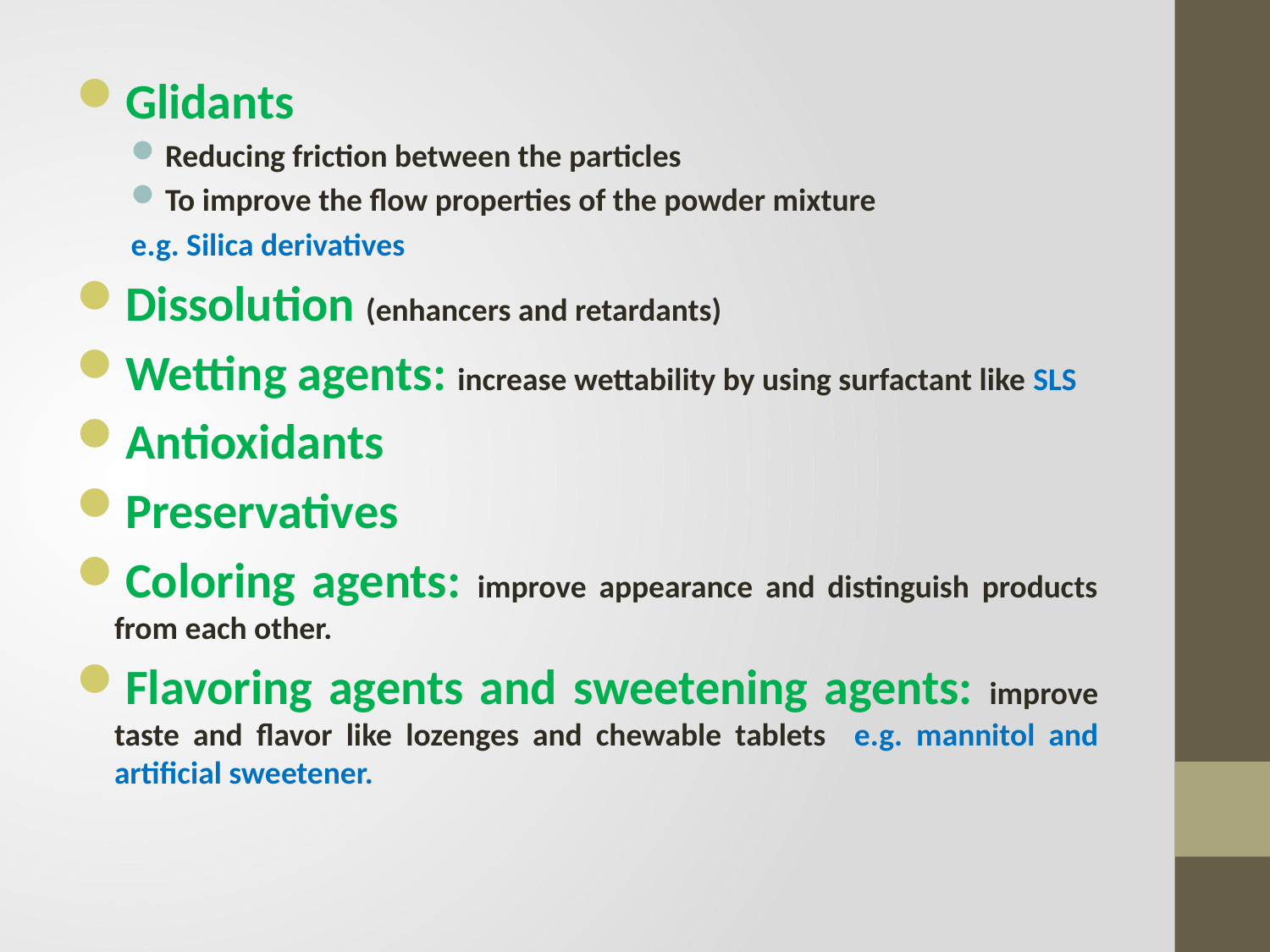

Glidants
Reducing friction between the particles
To improve the flow properties of the powder mixture
e.g. Silica derivatives
Dissolution (enhancers and retardants)
Wetting agents: increase wettability by using surfactant like SLS
Antioxidants
Preservatives
Coloring agents: improve appearance and distinguish products from each other.
Flavoring agents and sweetening agents: improve taste and flavor like lozenges and chewable tablets  e.g. mannitol and artificial sweetener.